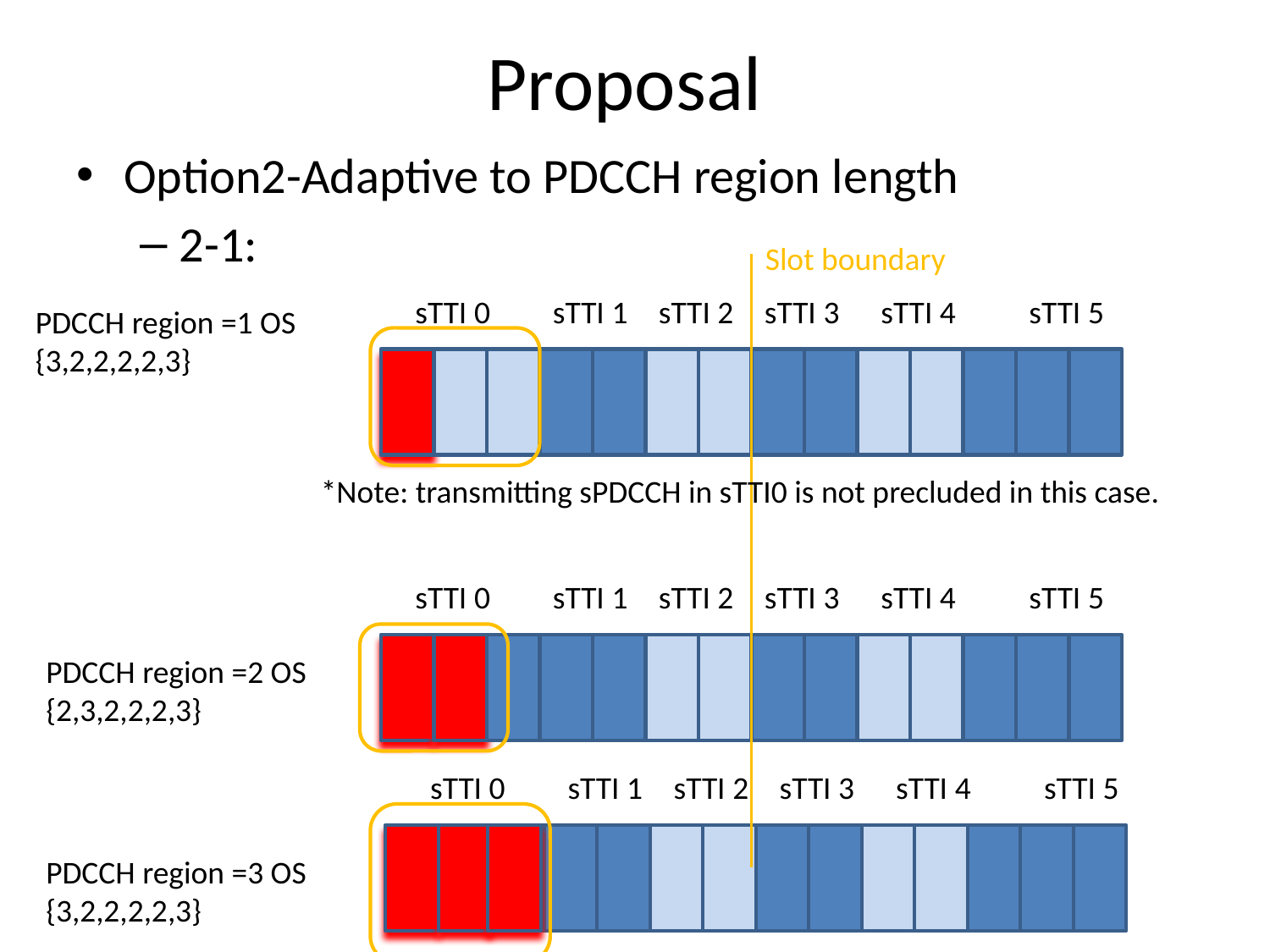

# Proposal
Option2-Adaptive to PDCCH region length
2-1:
Slot boundary
sTTI 0
sTTI 1
sTTI 2
sTTI 3
sTTI 4
sTTI 5
PDCCH region =1 OS
{3,2,2,2,2,3}

*Note: transmitting sPDCCH in sTTI0 is not precluded in this case.
sTTI 0
sTTI 1
sTTI 2
sTTI 3
sTTI 4
sTTI 5

PDCCH region =2 OS
{2,3,2,2,2,3}
sTTI 0
sTTI 1
sTTI 2
sTTI 3
sTTI 4
sTTI 5

PDCCH region =3 OS
{3,2,2,2,2,3}